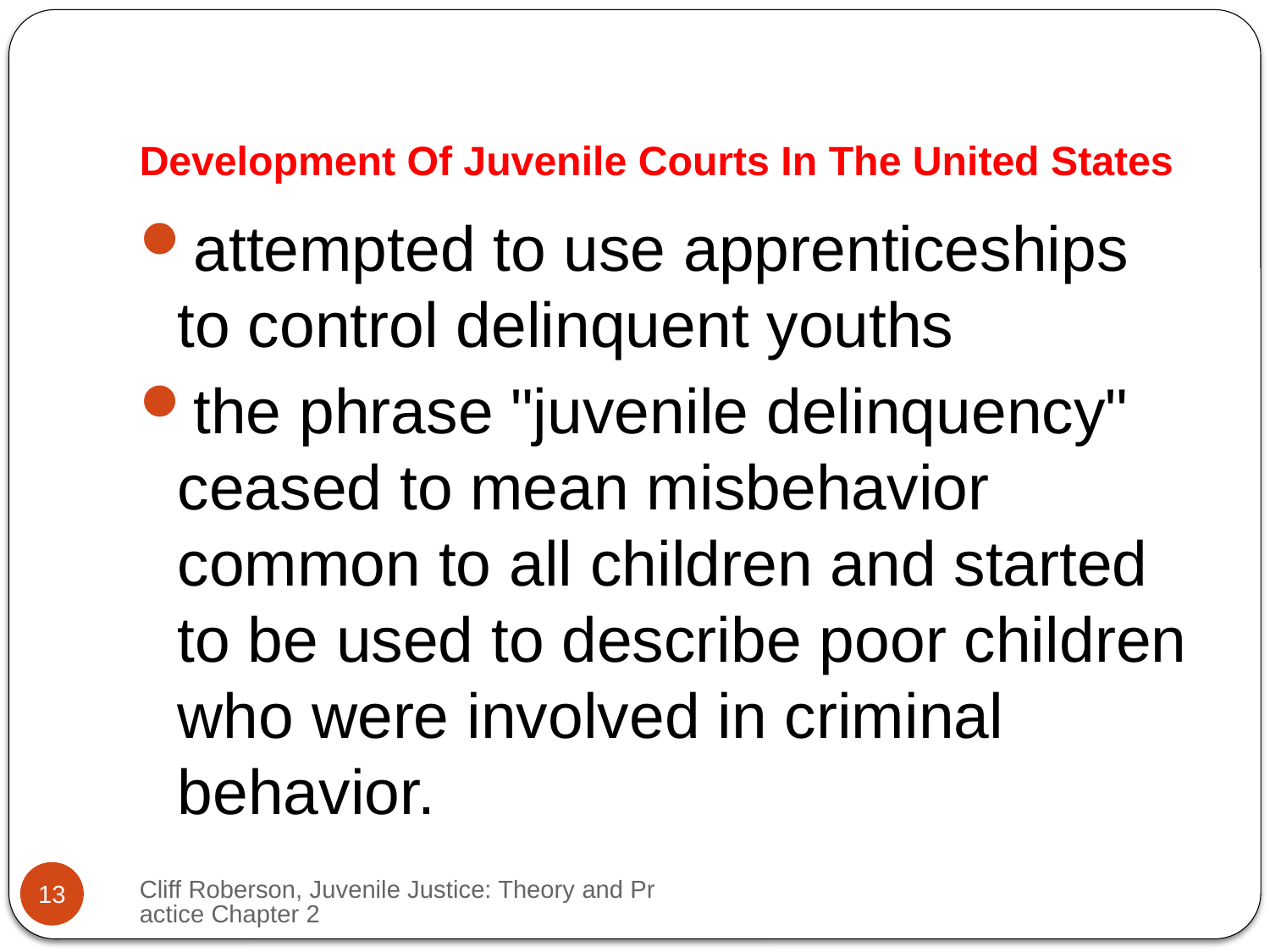

# Development Of Juvenile Courts In The United States
attempted to use apprenticeships to control delinquent youths
the phrase "juvenile delinquency" ceased to mean misbehavior common to all children and started to be used to describe poor children who were involved in criminal behavior.
Cliff Roberson, Juvenile Justice: Theory and Practice Chapter 2
13